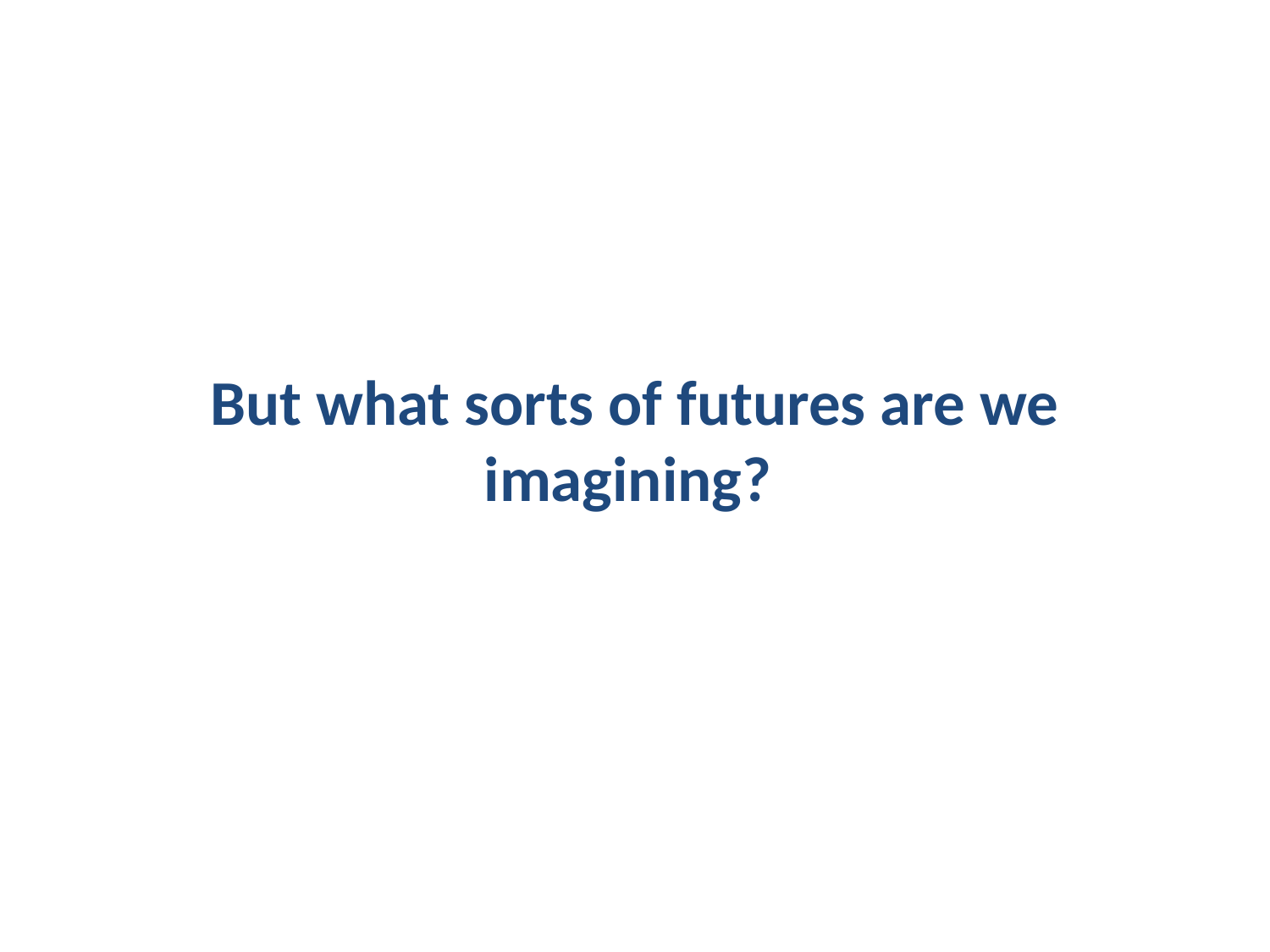

# But what sorts of futures are we imagining?